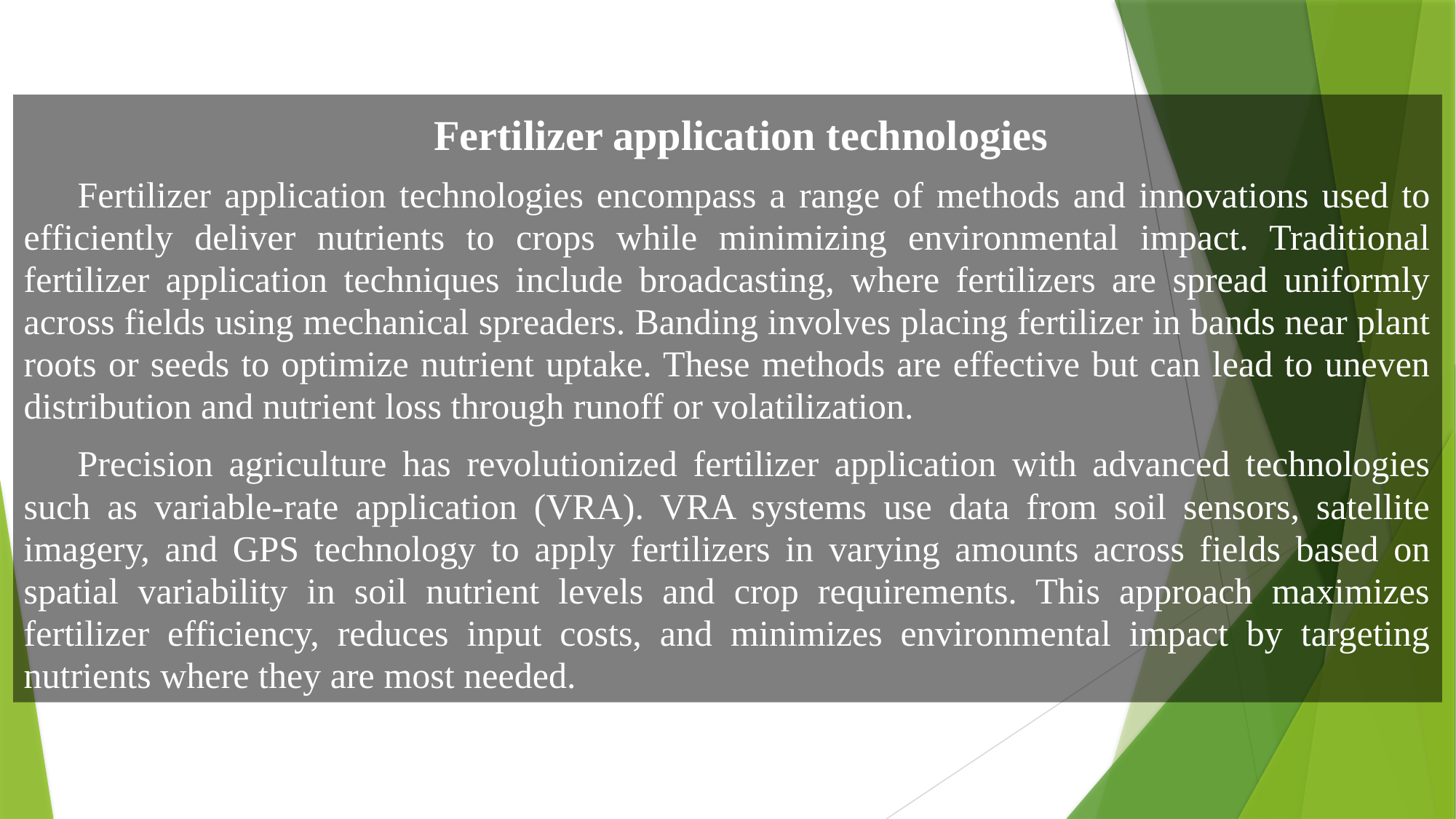

Fertilizer application technologies
Fertilizer application technologies encompass a range of methods and innovations used to efficiently deliver nutrients to crops while minimizing environmental impact. Traditional fertilizer application techniques include broadcasting, where fertilizers are spread uniformly across fields using mechanical spreaders. Banding involves placing fertilizer in bands near plant roots or seeds to optimize nutrient uptake. These methods are effective but can lead to uneven distribution and nutrient loss through runoff or volatilization.
Precision agriculture has revolutionized fertilizer application with advanced technologies such as variable-rate application (VRA). VRA systems use data from soil sensors, satellite imagery, and GPS technology to apply fertilizers in varying amounts across fields based on spatial variability in soil nutrient levels and crop requirements. This approach maximizes fertilizer efficiency, reduces input costs, and minimizes environmental impact by targeting nutrients where they are most needed.